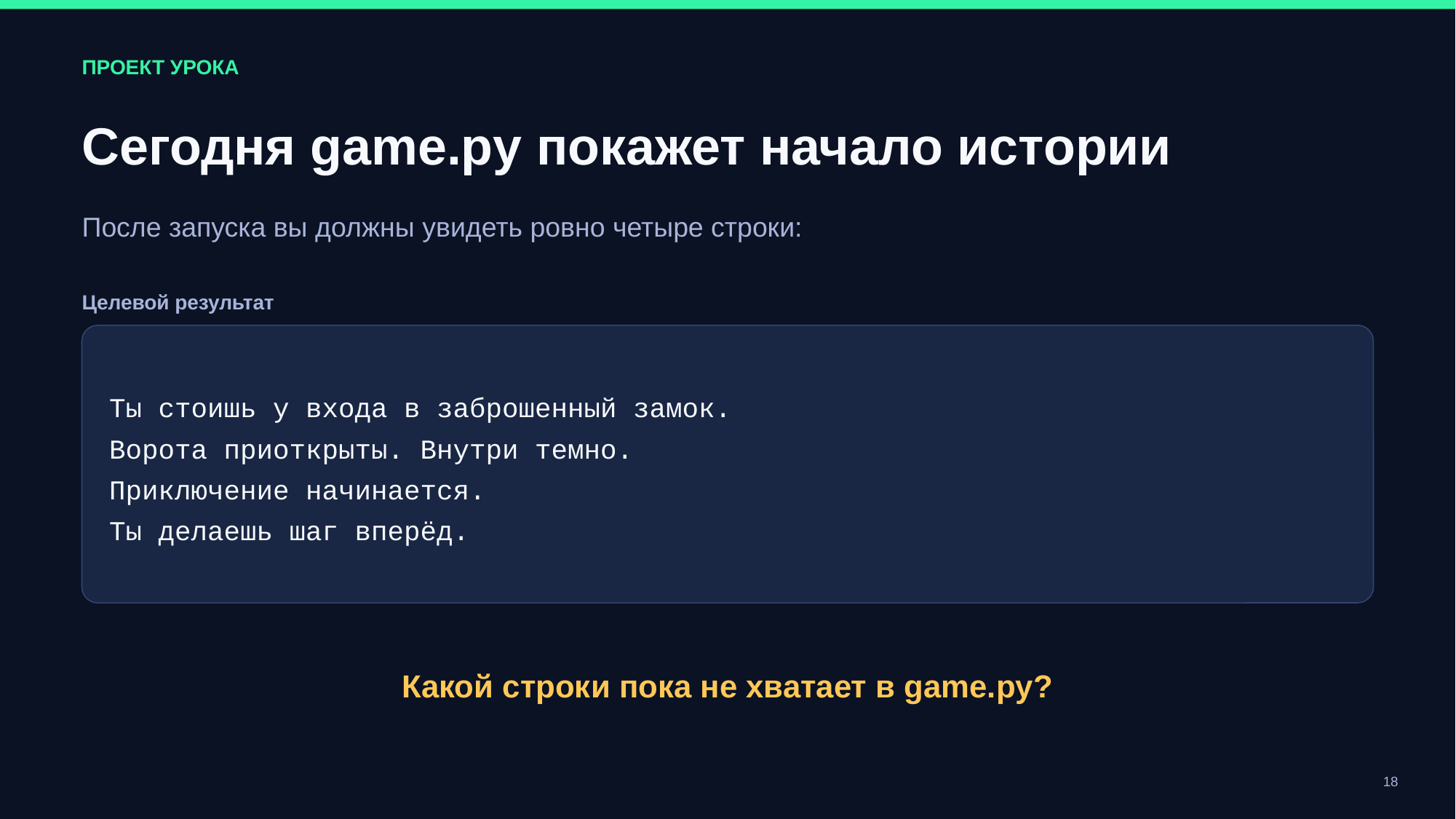

ПРОЕКТ УРОКА
Сегодня game.py покажет начало истории
После запуска вы должны увидеть ровно четыре строки:
Целевой результат

Ты стоишь у входа в заброшенный замок.
Ворота приоткрыты. Внутри темно.
Приключение начинается.
Ты делаешь шаг вперёд.
Какой строки пока не хватает в game.py?
18